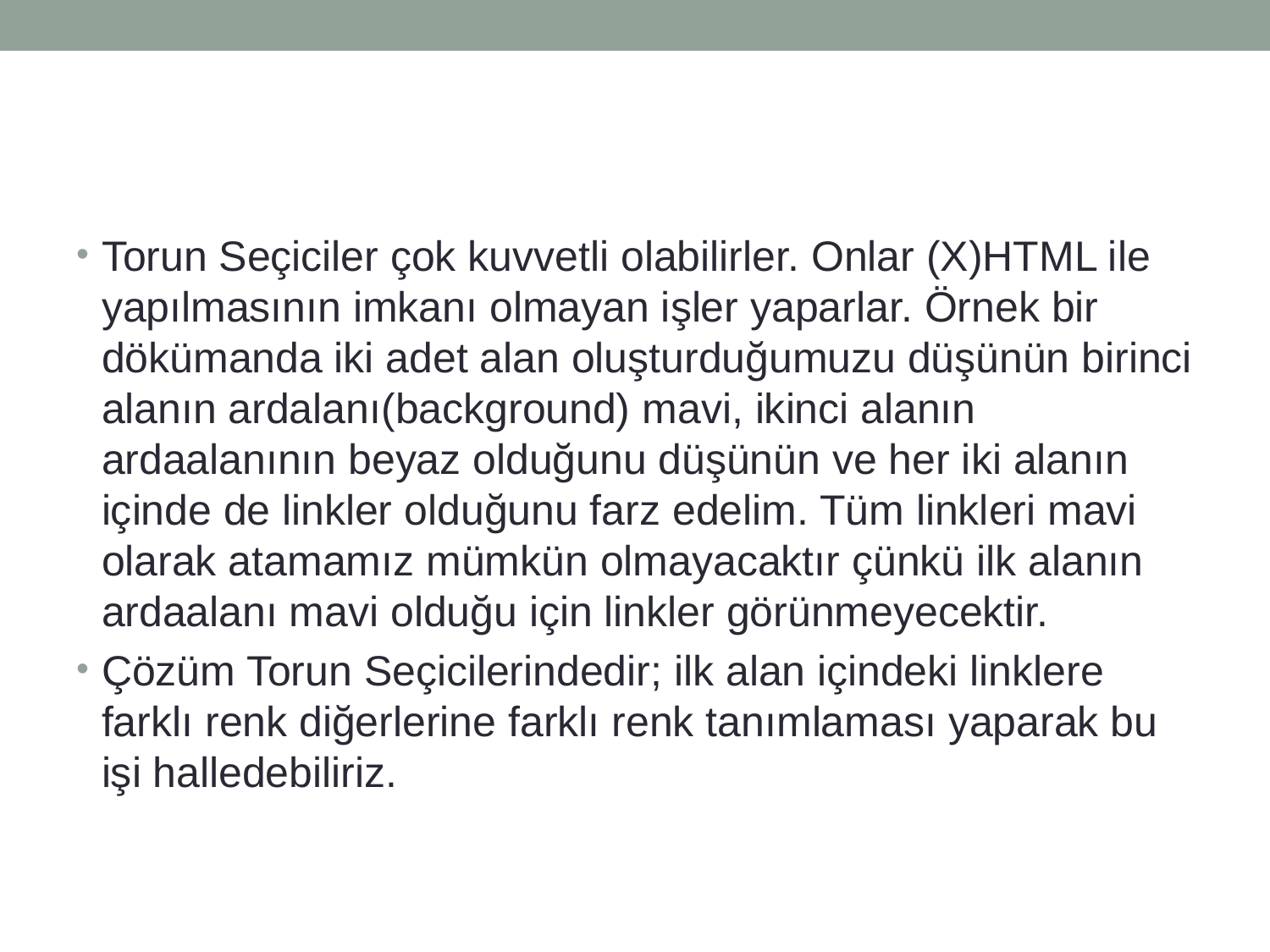

#
Torun Seçiciler çok kuvvetli olabilirler. Onlar (X)HTML ile yapılmasının imkanı olmayan işler yaparlar. Örnek bir dökümanda iki adet alan oluşturduğumuzu düşünün birinci alanın ardalanı(background) mavi, ikinci alanın ardaalanının beyaz olduğunu düşünün ve her iki alanın içinde de linkler olduğunu farz edelim. Tüm linkleri mavi olarak atamamız mümkün olmayacaktır çünkü ilk alanın ardaalanı mavi olduğu için linkler görünmeyecektir.
Çözüm Torun Seçicilerindedir; ilk alan içindeki linklere farklı renk diğerlerine farklı renk tanımlaması yaparak bu işi halledebiliriz.